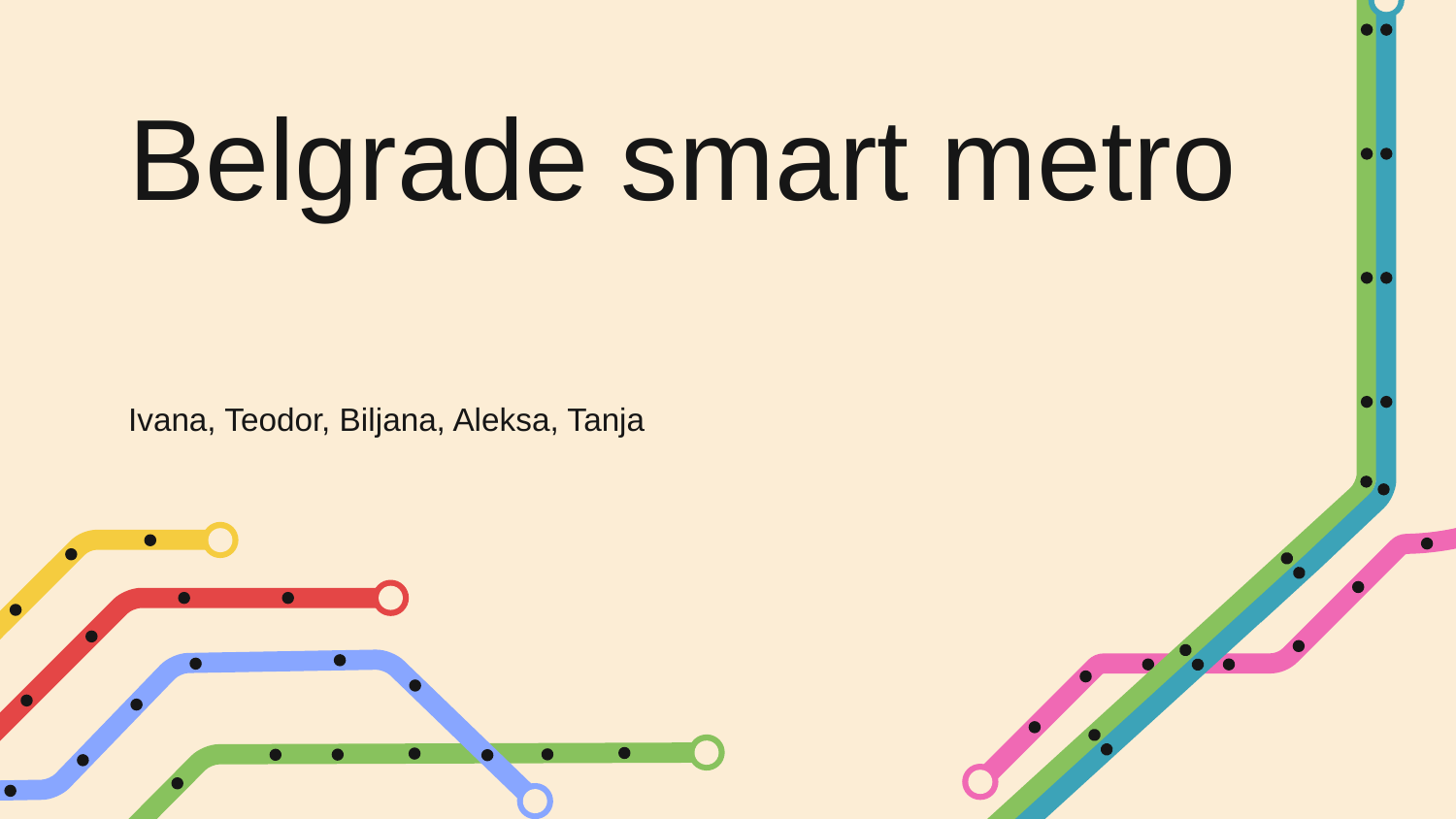

# Belgrade smart metro

Ivana, Teodor, Biljana, Aleksa, Tanja